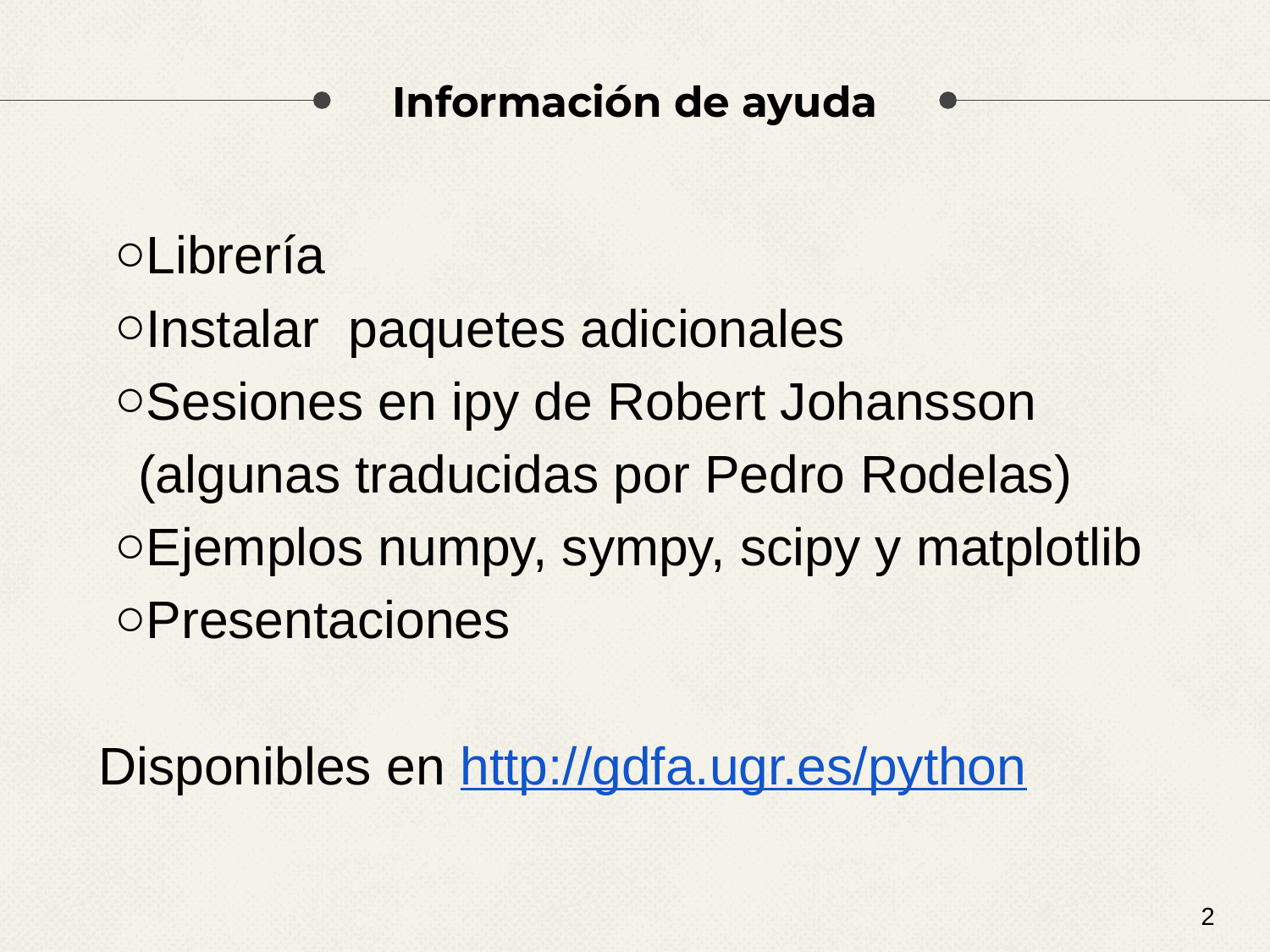

# Información de ayuda
Librería
Instalar  paquetes adicionales
Sesiones en ipy de Robert Johansson (algunas traducidas por Pedro Rodelas)
Ejemplos numpy, sympy, scipy y matplotlib
Presentaciones

Disponibles en http://gdfa.ugr.es/python
2